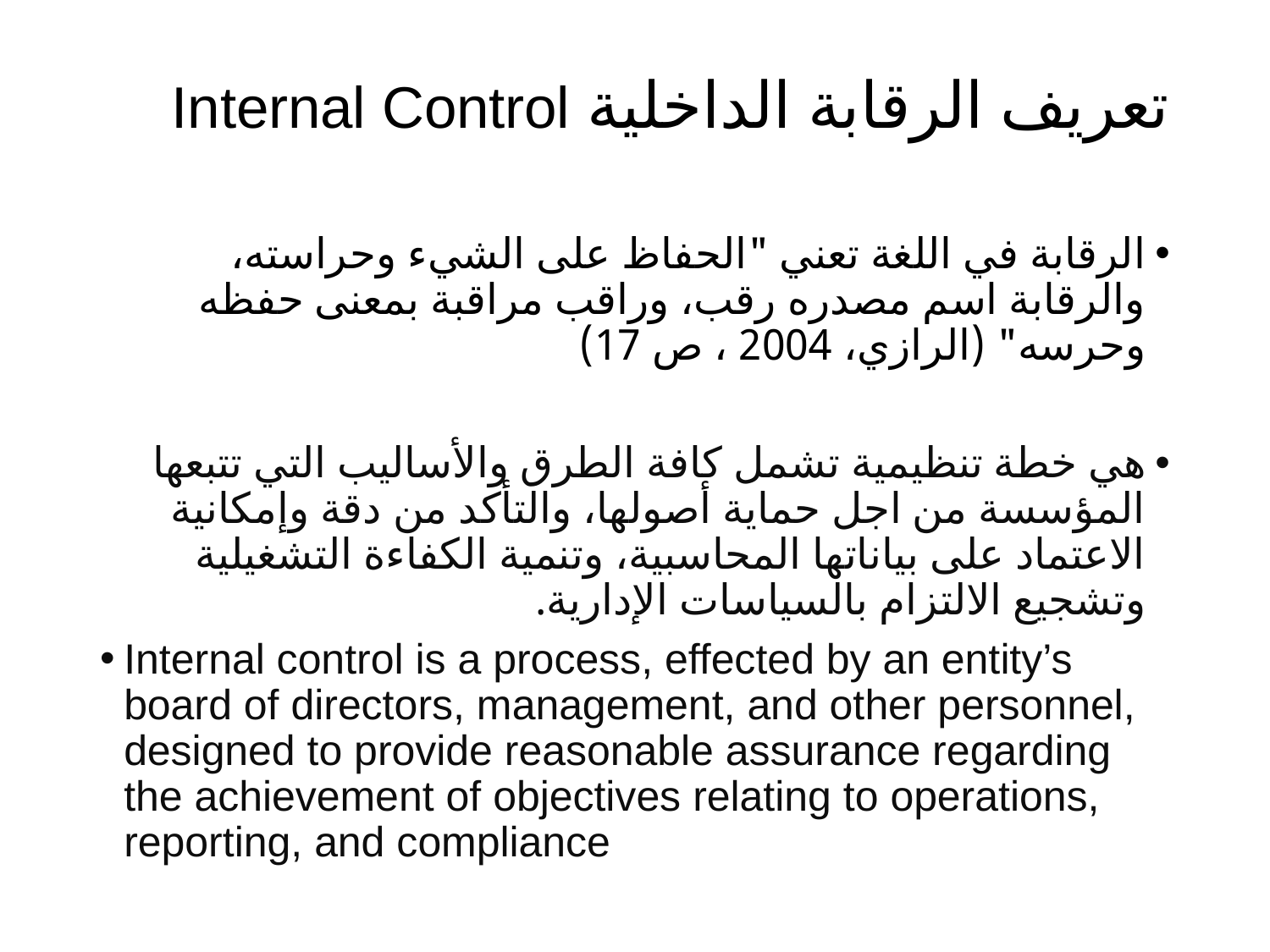

# تعريف الرقابة الداخلية Internal Control
الرقابة في اللغة تعني "الحفاظ على الشيء وحراسته، والرقابة اسم مصدره رقب، وراقب مراقبة بمعنى حفظه وحرسه" (الرازي، 2004 ، ص 17)

هي خطة تنظيمية تشمل كافة الطرق والأساليب التي تتبعها المؤسسة من اجل حماية أصولها، والتأكد من دقة وإمكانية الاعتماد على بياناتها المحاسبية، وتنمية الكفاءة التشغيلية وتشجيع الالتزام بالسياسات الإدارية.
Internal control is a process, effected by an entity’s board of directors, management, and other personnel, designed to provide reasonable assurance regarding the achievement of objectives relating to operations, reporting, and compliance